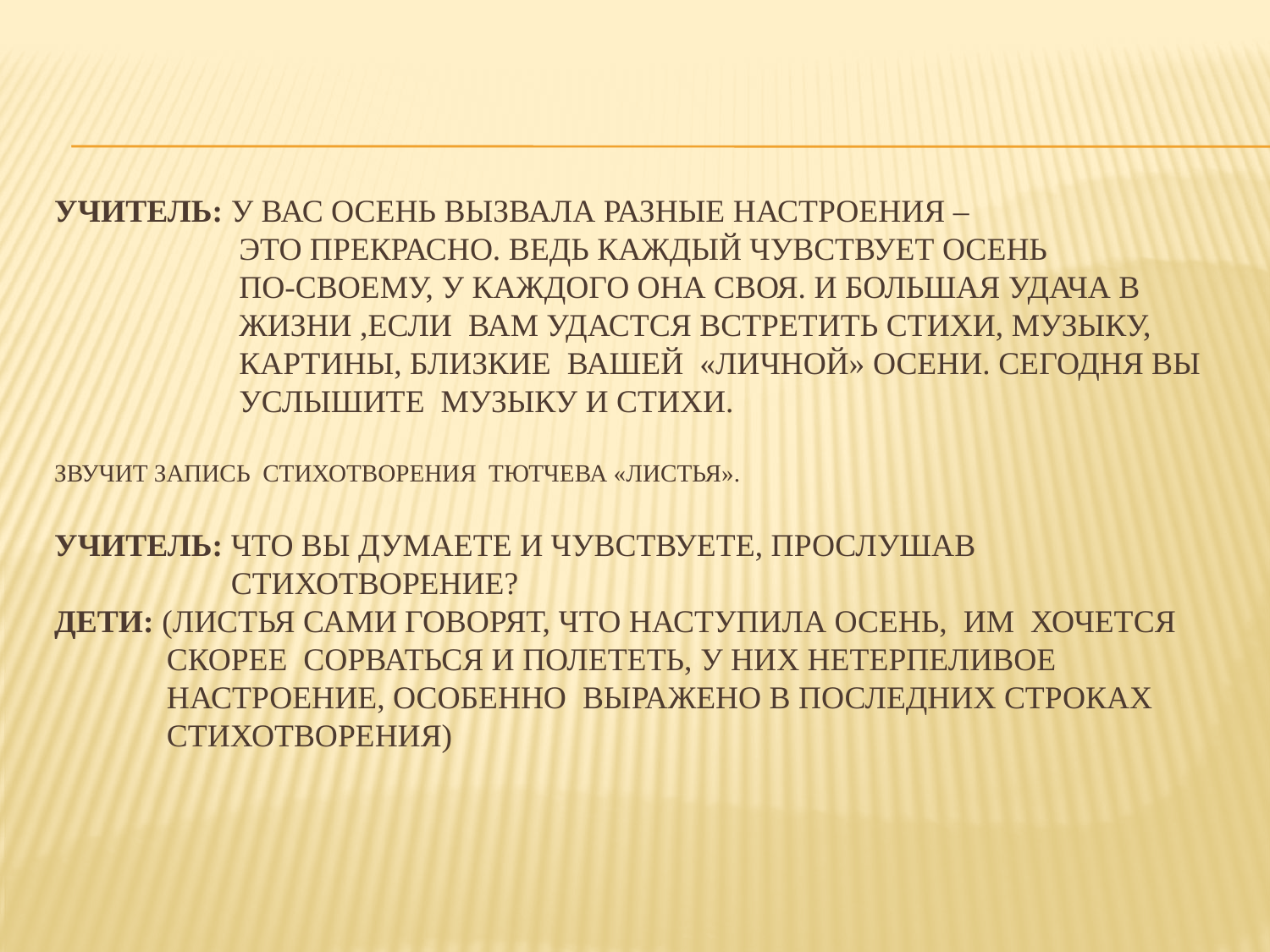

# Учитель: У вас осень вызвала разные настроения – это прекрасно. Ведь каждый чувствует осень по-своему, у каждого она своя. И большая удача в жизни ,если  вам удастся встретить стихи, музыку, картины, близкие  вашей  «личной» осени. Сегодня вы услышите  музыку и стихи. Звучит запись  стихотворения  Тютчева «Листья». Учитель: Что вы думаете и чувствуете, прослушав стихотворение? Дети: (Листья сами говорят, что наступила осень,  им  хочется скорее  сорваться и полететь, у них нетерпеливое настроение, особенно  выражено в последних строках стихотворения)